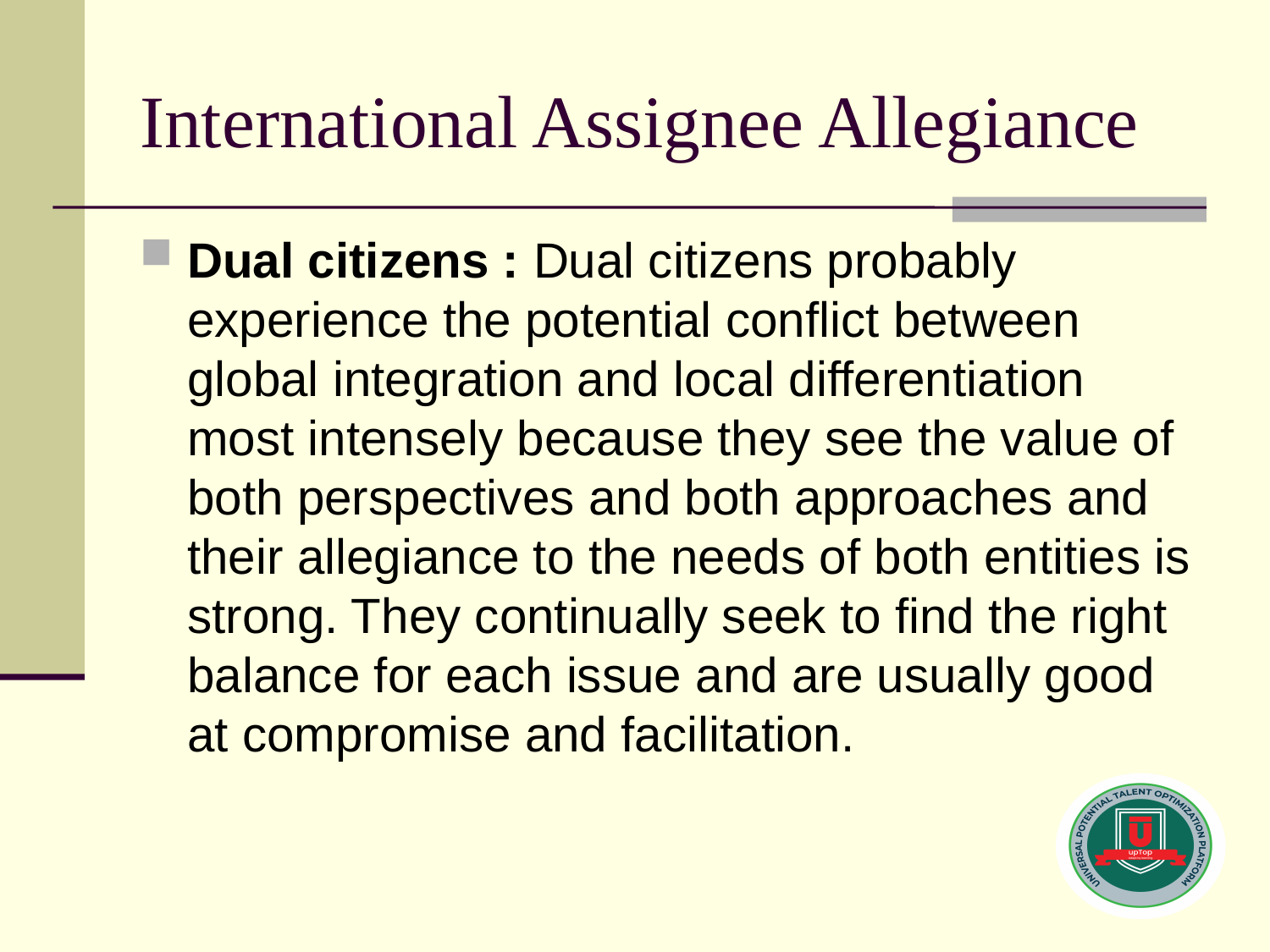

# International Assignee Allegiance
Dual citizens : Dual citizens probably experience the potential conflict between global integration and local differentiation most intensely because they see the value of both perspectives and both approaches and their allegiance to the needs of both entities is strong. They continually seek to find the right balance for each issue and are usually good at compromise and facilitation.